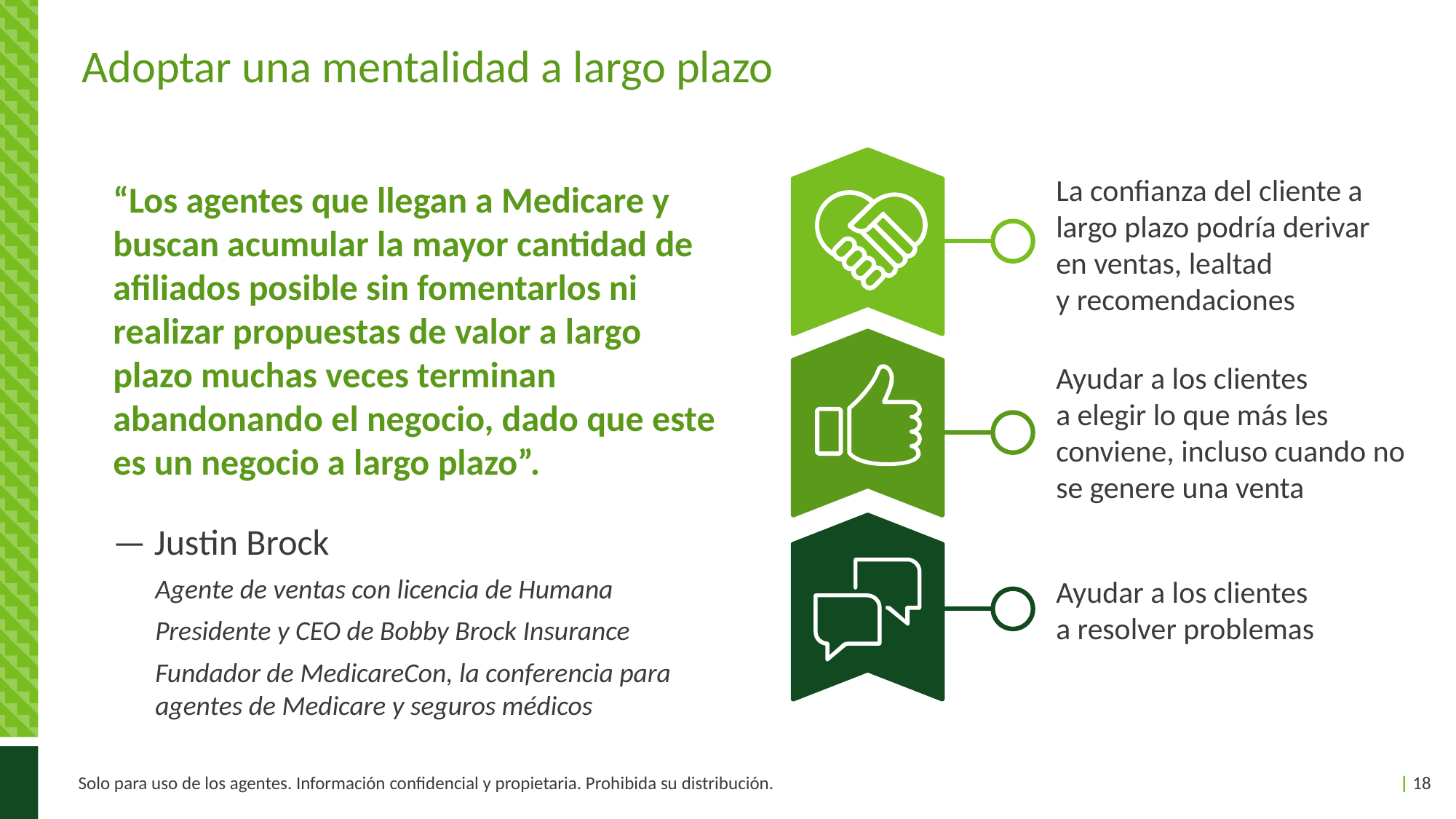

# Adoptar una mentalidad a largo plazo
La confianza del cliente a largo plazo podría derivar en ventas, lealtad
y recomendaciones

“Los agentes que llegan a Medicare y buscan acumular la mayor cantidad de afiliados posible sin fomentarlos ni realizar propuestas de valor a largo plazo muchas veces terminan abandonando el negocio, dado que este es un negocio a largo plazo”.

— Justin Brock
Agente de ventas con licencia de Humana
Presidente y CEO de Bobby Brock Insurance
Fundador de MedicareCon, la conferencia para
agentes de Medicare y seguros médicos

Ayudar a los clientes
a elegir lo que más les conviene, incluso cuando no se genere una venta

Ayudar a los clientes
a resolver problemas

Solo para uso de los agentes. Información confidencial y propietaria. Prohibida su distribución.
| 18